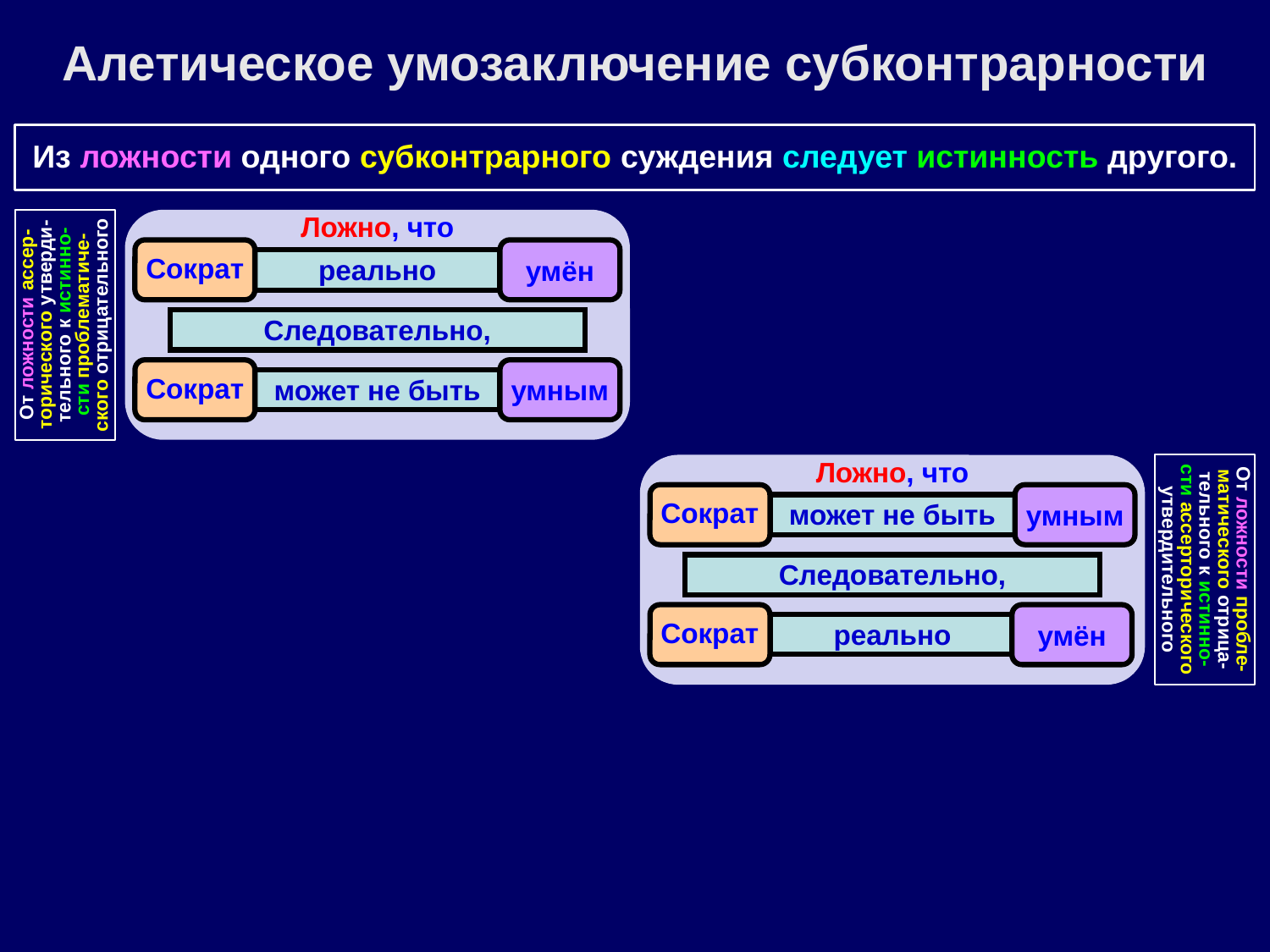

Алетическое умозаключение субконтрарности
Из ложности одного субконтрарного суждения следует истинность другого.
Ложно, что
Сократ
умён
реально
От ложности ассер-торического утверди-тельного к истинно-сти проблематиче-ского отрицательного
Следовательно,
Сократ
умным
может не быть
Ложно, что
Сократ
умным
может не быть
От ложности пробле-матического отрица-тельного к истинно-сти ассерторического утвердительного
Следовательно,
умён
Сократ
реально